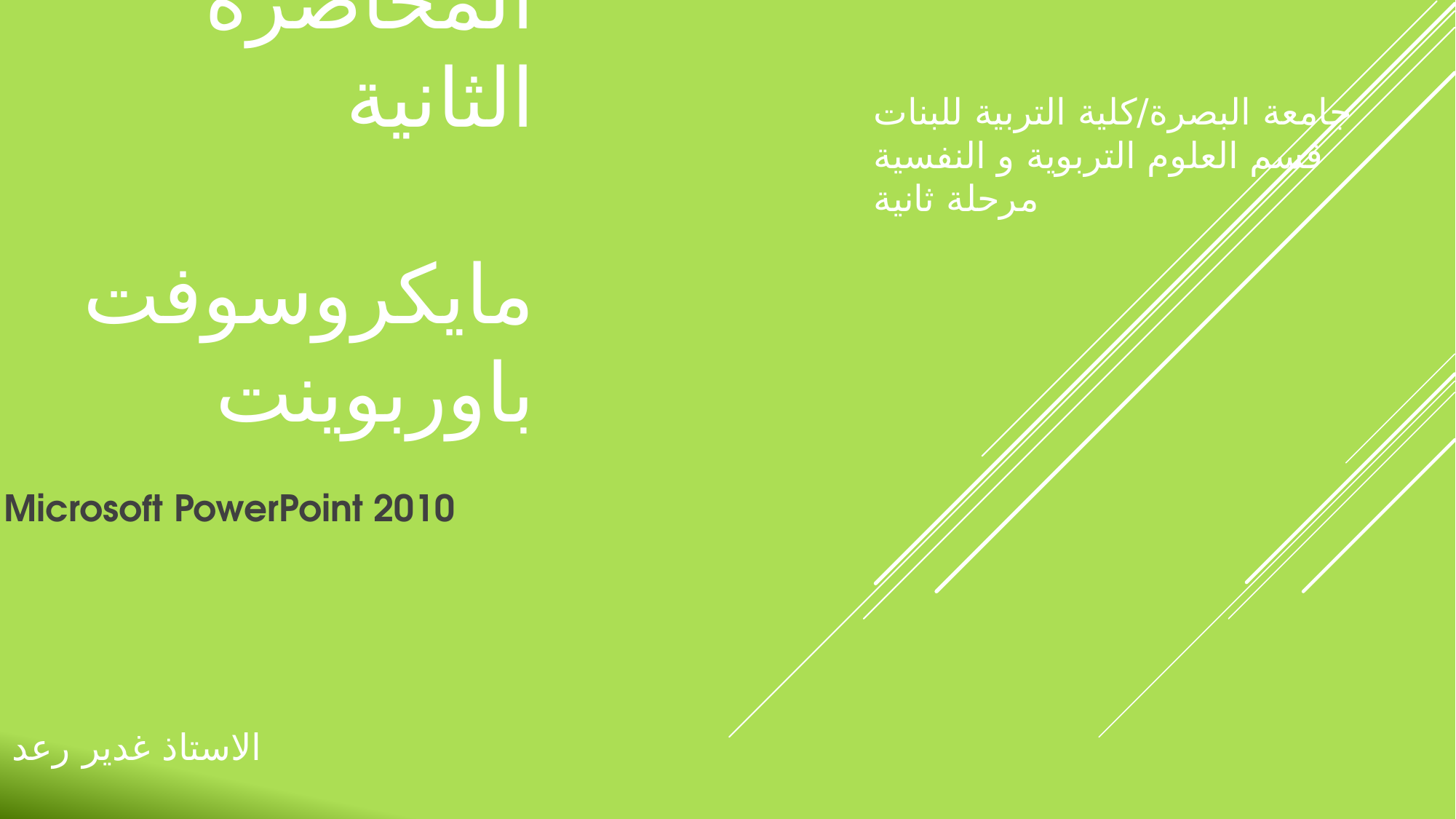

جامعة البصرة/كلية التربية للبنات
قسم العلوم التربوية و النفسية
مرحلة ثانية
# المحاضرة الثانية مايكروسوفت باوربوينت
Microsoft PowerPoint 2010

الاستاذ غدير رعد